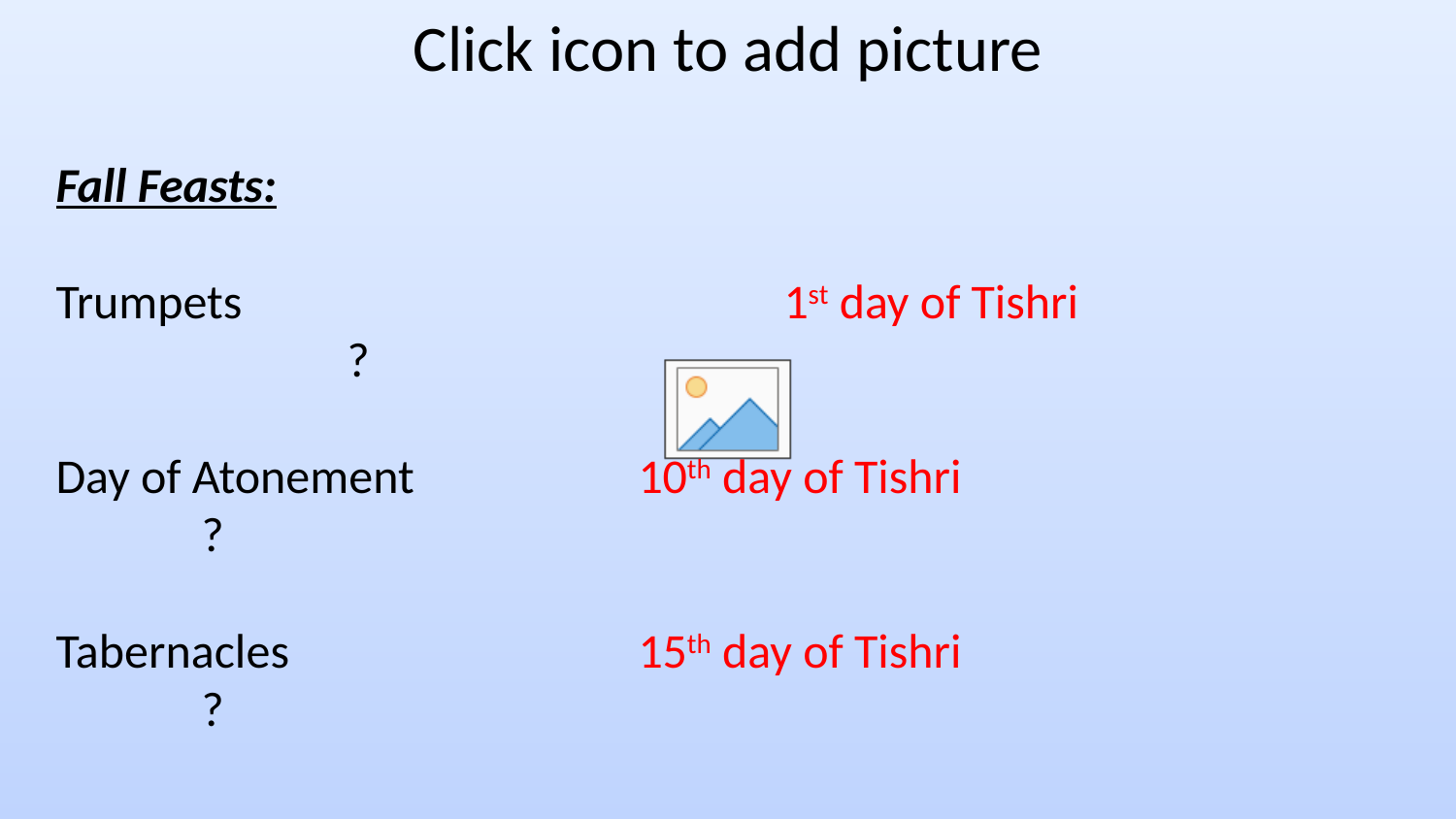

Fall Feasts:

Trumpets				1st day of Tishri				?

Day of Atonement		10th day of Tishri				?

Tabernacles	  		15th day of Tishri				?
#